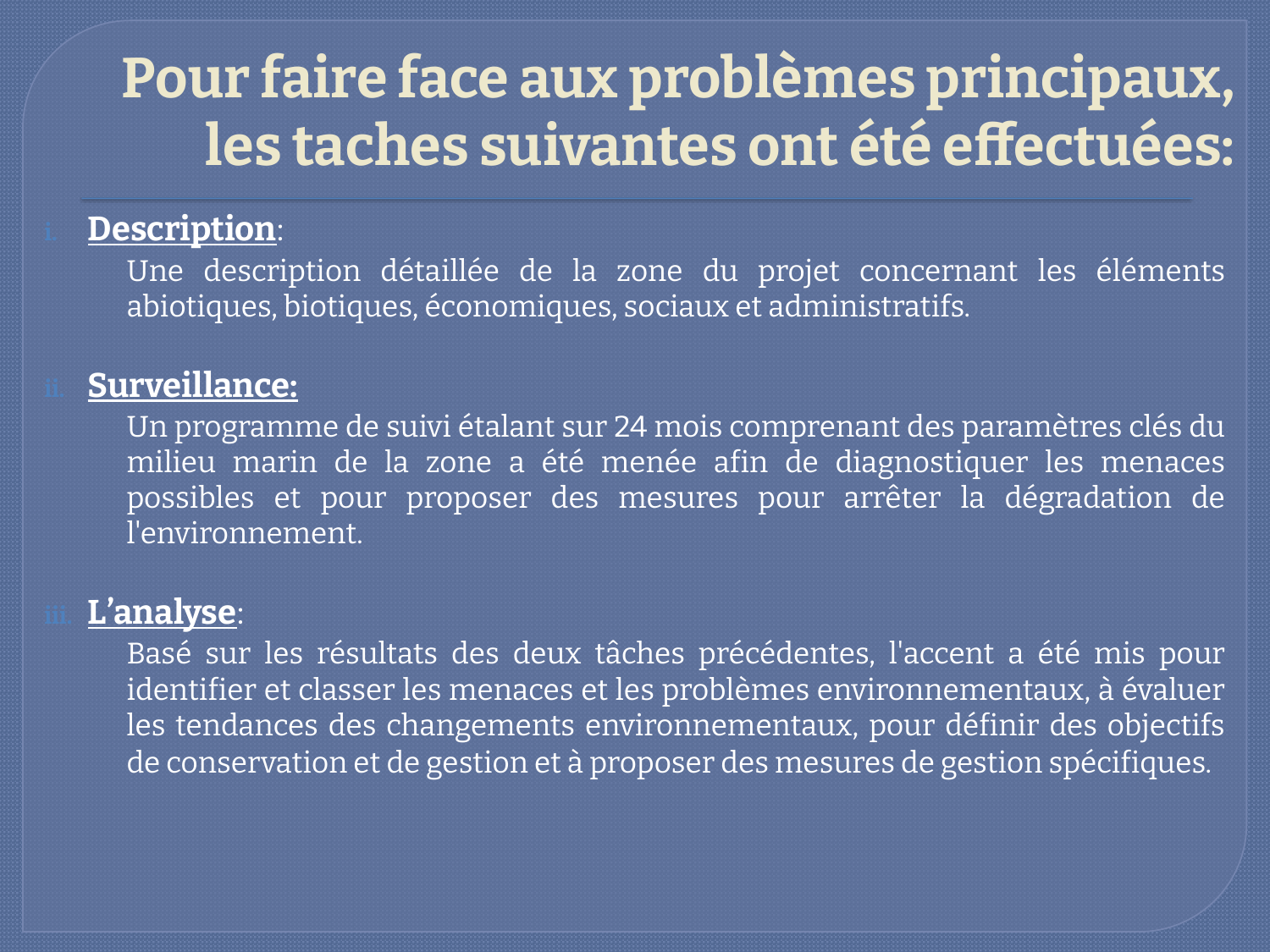

# Pour faire face aux problèmes principaux, les taches suivantes ont été effectuées:
Description:
	Une description détaillée de la zone du projet concernant les éléments abiotiques, biotiques, économiques, sociaux et administratifs.

Surveillance:
	Un programme de suivi étalant sur 24 mois comprenant des paramètres clés du milieu marin de la zone a été menée afin de diagnostiquer les menaces possibles et pour proposer des mesures pour arrêter la dégradation de l'environnement.

L’analyse:
	Basé sur les résultats des deux tâches précédentes, l'accent a été mis pour identifier et classer les menaces et les problèmes environnementaux, à évaluer les tendances des changements environnementaux, pour définir des objectifs de conservation et de gestion et à proposer des mesures de gestion spécifiques.